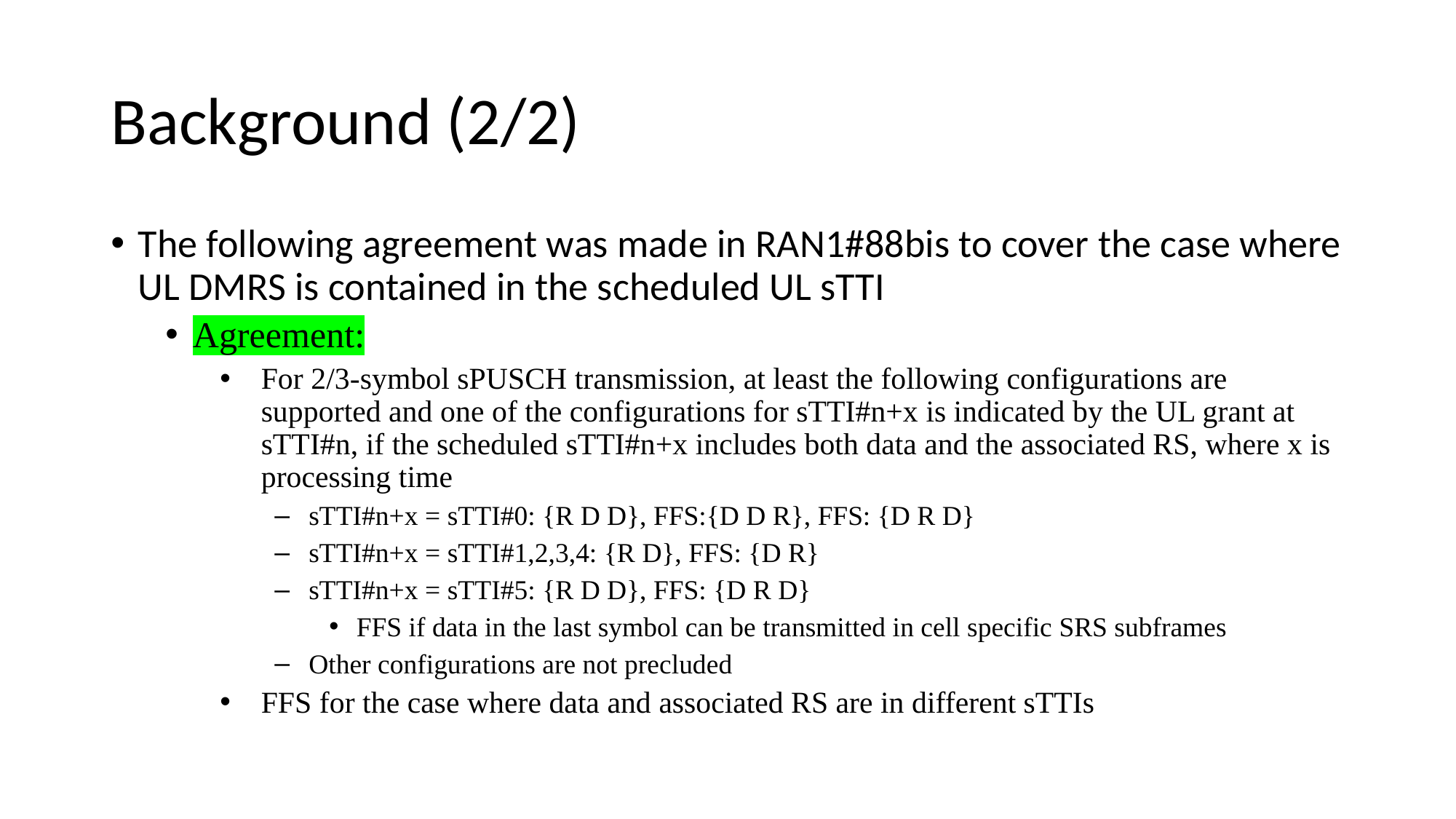

# Background (2/2)
The following agreement was made in RAN1#88bis to cover the case where UL DMRS is contained in the scheduled UL sTTI
Agreement:
For 2/3-symbol sPUSCH transmission, at least the following configurations are supported and one of the configurations for sTTI#n+x is indicated by the UL grant at sTTI#n, if the scheduled sTTI#n+x includes both data and the associated RS, where x is processing time
sTTI#n+x = sTTI#0: {R D D}, FFS:{D D R}, FFS: {D R D}
sTTI#n+x = sTTI#1,2,3,4: {R D}, FFS: {D R}
sTTI#n+x = sTTI#5: {R D D}, FFS: {D R D}
FFS if data in the last symbol can be transmitted in cell specific SRS subframes
Other configurations are not precluded
FFS for the case where data and associated RS are in different sTTIs